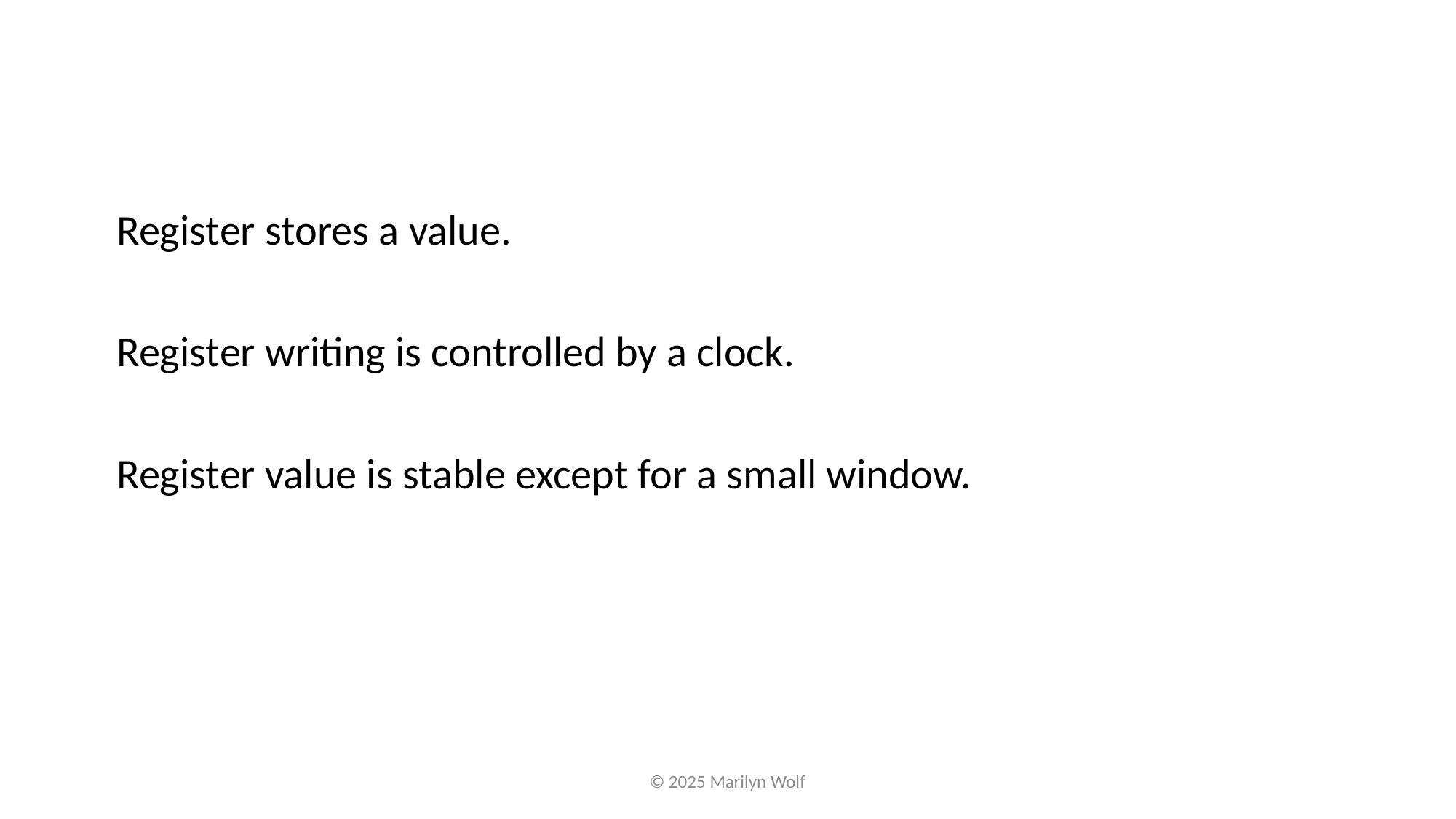

Register stores a value.

Register writing is controlled by a clock.

Register value is stable except for a small window.
© 2025 Marilyn Wolf